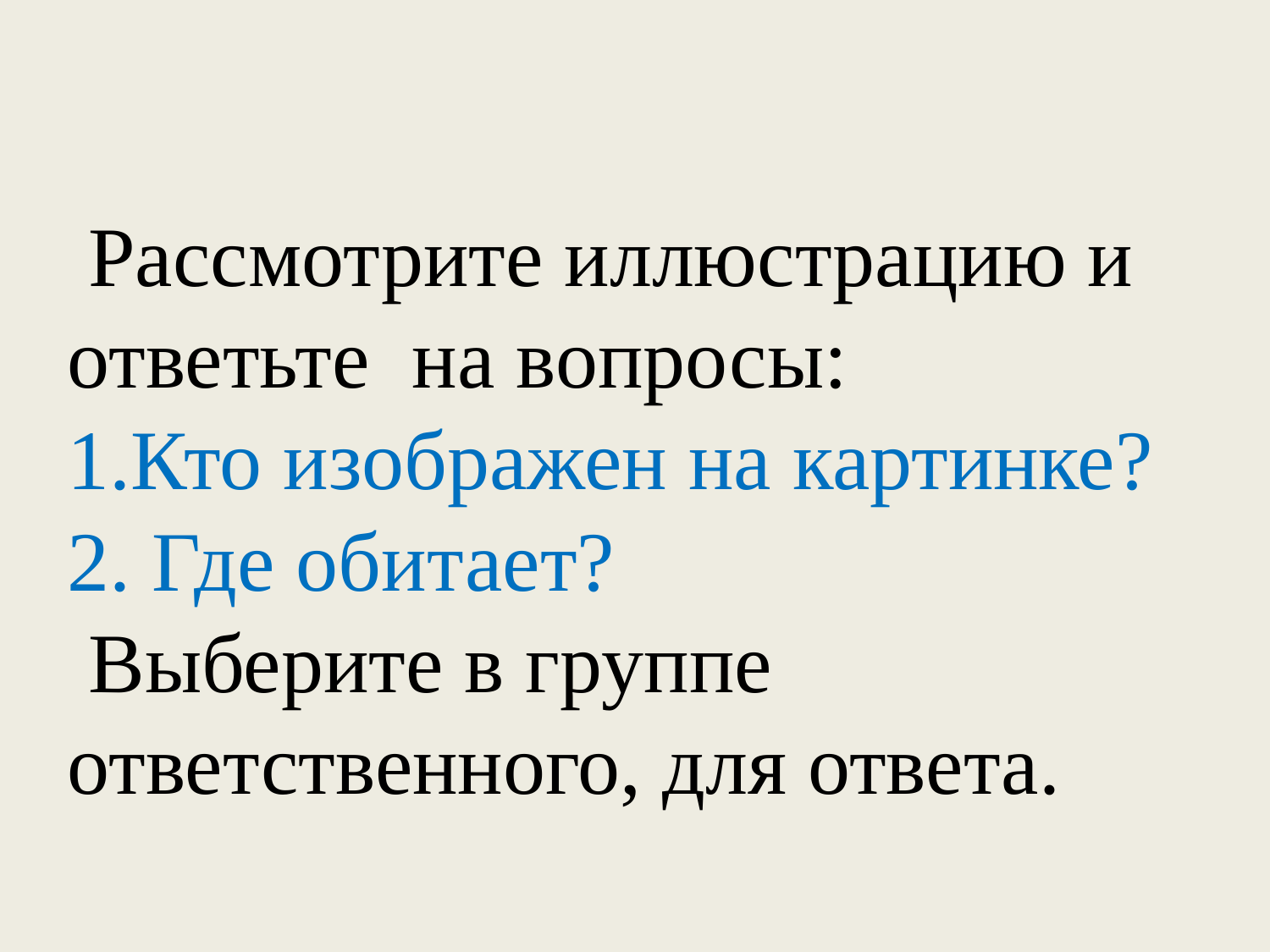

#
 Рассмотрите иллюстрацию и ответьте  на вопросы:
1.Кто изображен на картинке?
2. Где обитает?
 Выберите в группе ответственного, для ответа.